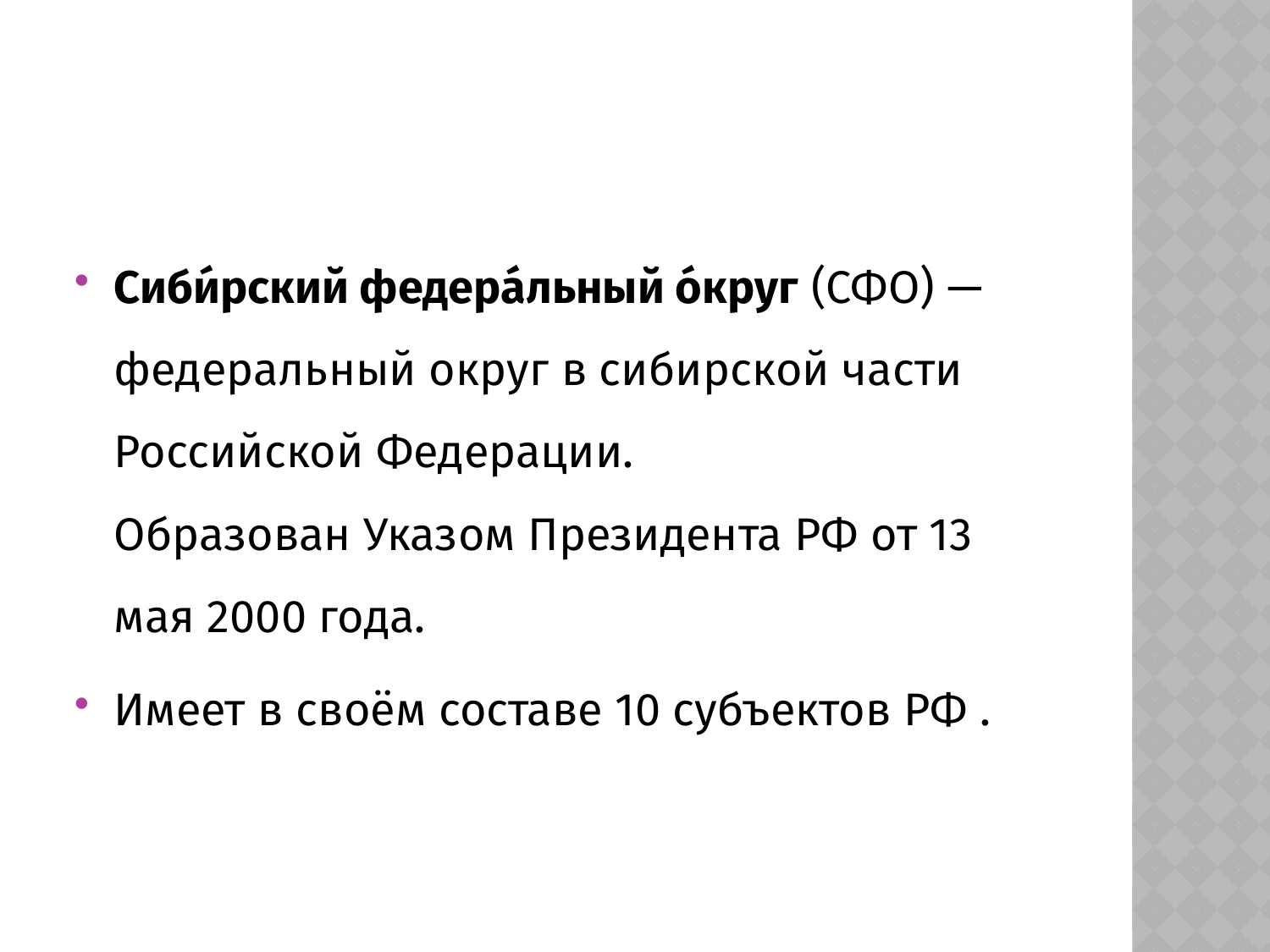

#
Сиби́рский федера́льный о́круг (СФО) — федеральный округ в сибирской части Российской Федерации.  Образован Указом Президента РФ от 13 мая 2000 года.
Имеет в своём составе 10 субъектов РФ .